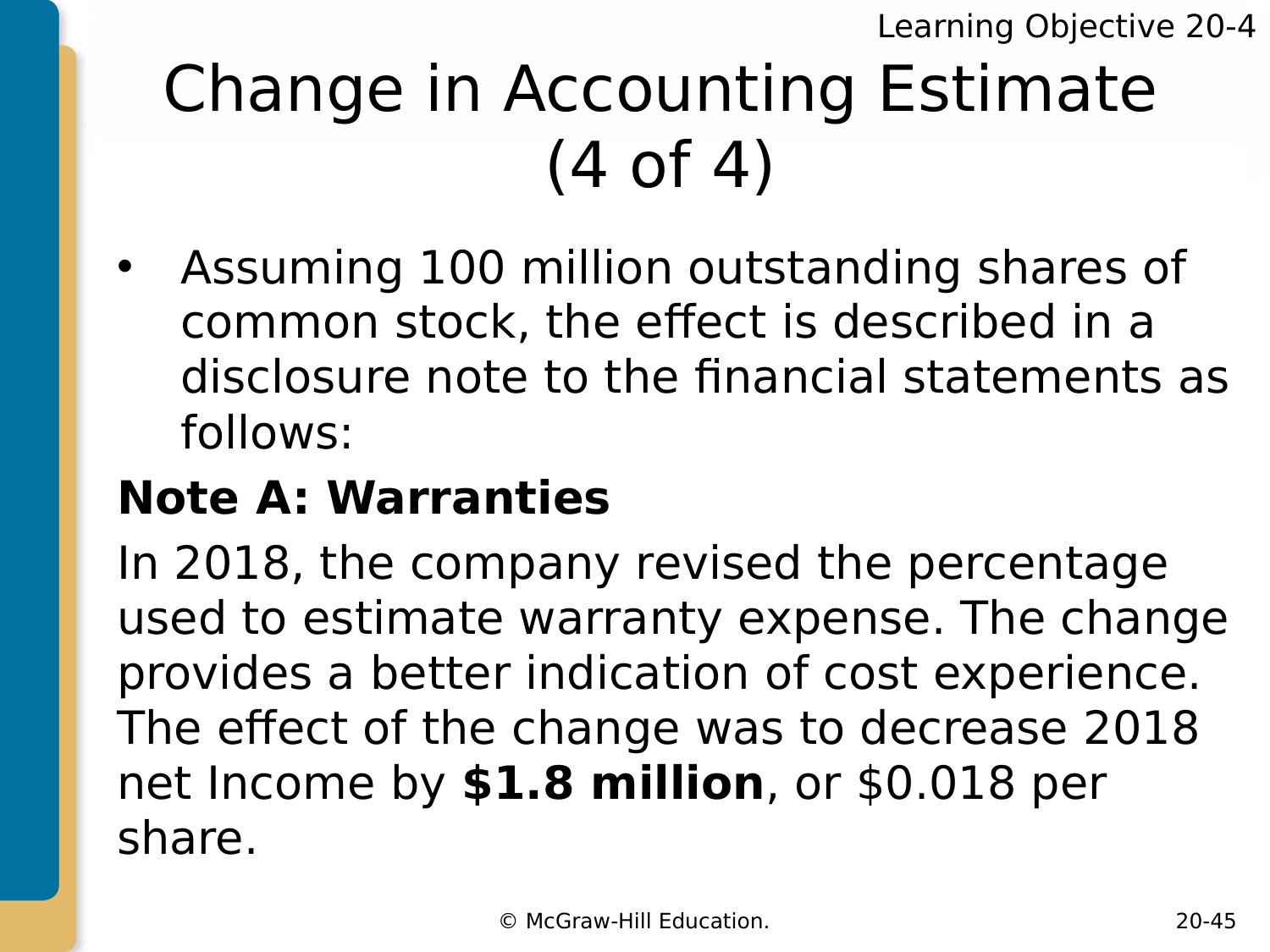

Learning Objective 20-4
# Change in Accounting Estimate (4 of 4)
Assuming 100 million outstanding shares of common stock, the effect is described in a disclosure note to the financial statements as follows:
Note A: Warranties
In 2018, the company revised the percentage used to estimate warranty expense. The change provides a better indication of cost experience. The effect of the change was to decrease 2018 net Income by $1.8 million, or $0.018 per share.